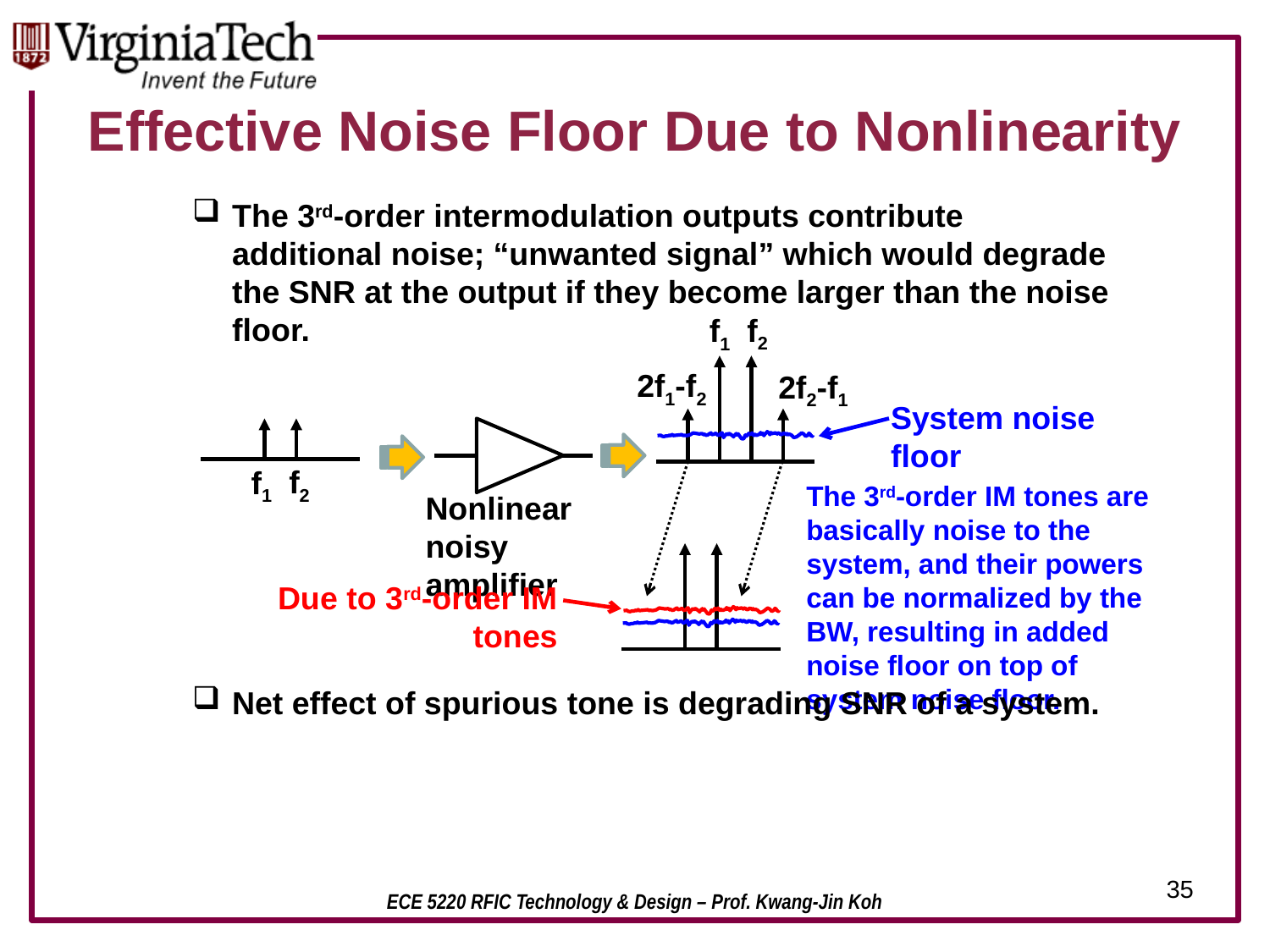

# Effective Noise Floor Due to Nonlinearity
The 3rd-order intermodulation outputs contribute additional noise; “unwanted signal” which would degrade the SNR at the output if they become larger than the noise floor.
f2
f1

2f1-f2
2f2-f1
System noise floor

f2
f1
The 3rd-order IM tones are basically noise to the system, and their powers can be normalized by the BW, resulting in added noise floor on top of system noise floor.
Nonlinear noisy amplifier

Due to 3rd-order IM tones
Net effect of spurious tone is degrading SNR of a system.
35